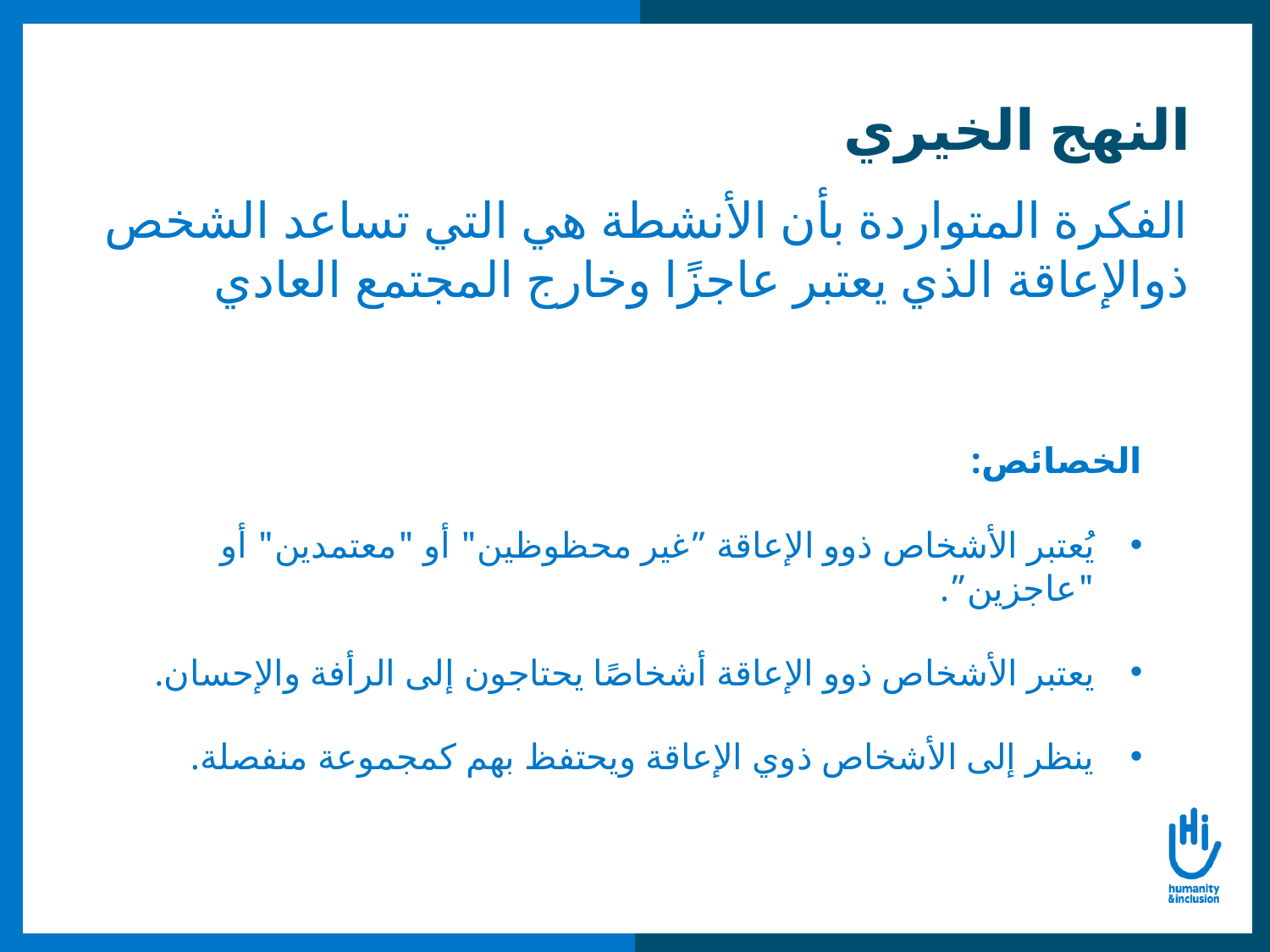

# النهج الخيري
الفكرة المتواردة بأن الأنشطة هي التي تساعد الشخص ذوالإعاقة الذي يعتبر عاجزًا وخارج المجتمع العادي
الخصائص:

يُعتبر الأشخاص ذوو الإعاقة ”غير محظوظين" أو "معتمدين" أو "عاجزين”.

يعتبر الأشخاص ذوو الإعاقة أشخاصًا يحتاجون إلى الرأفة والإحسان.

ينظر إلى الأشخاص ذوي الإعاقة ويحتفظ بهم كمجموعة منفصلة.